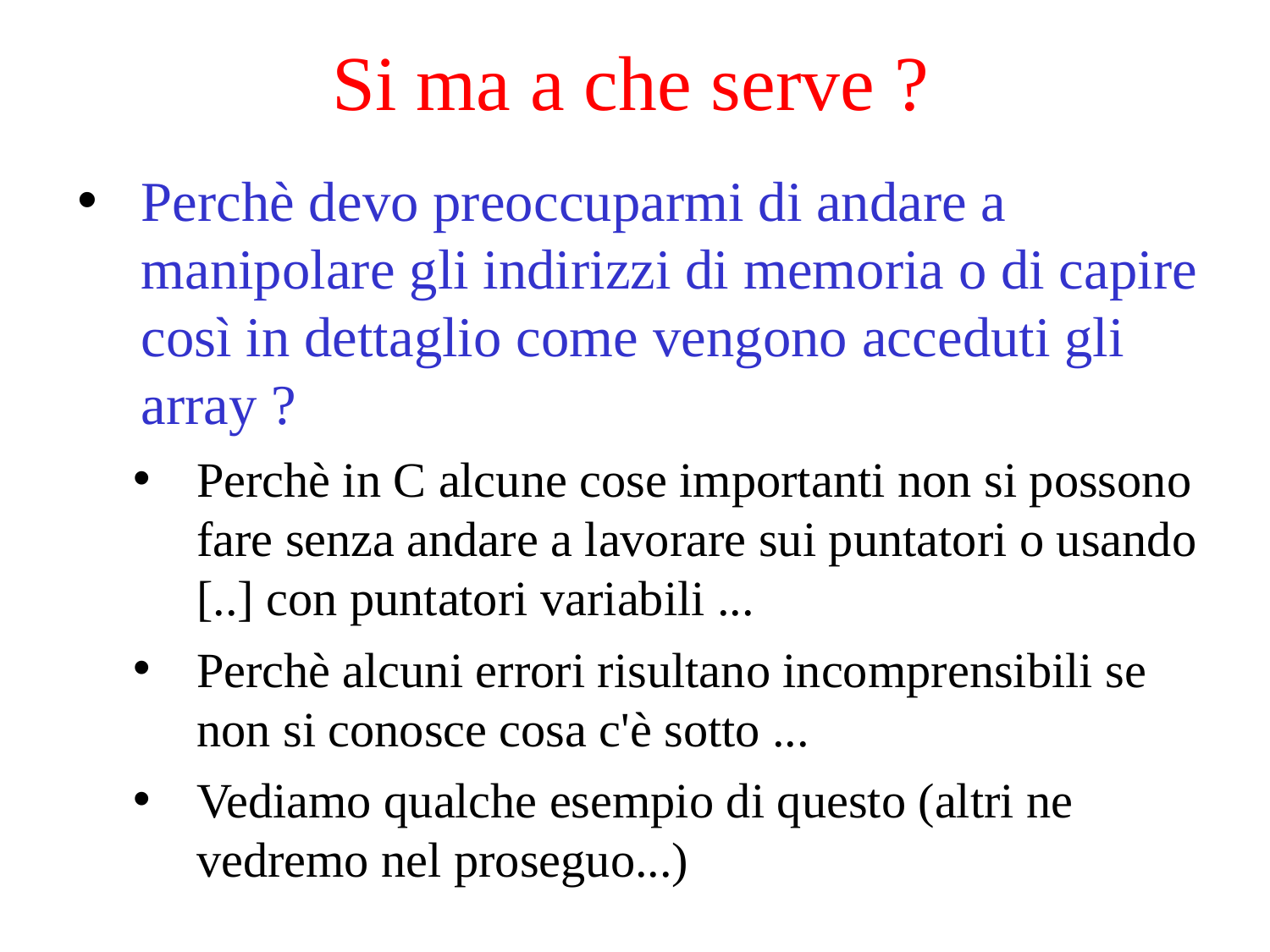

# Si ma a che serve ?
Perchè devo preoccuparmi di andare a manipolare gli indirizzi di memoria o di capire così in dettaglio come vengono acceduti gli array ?
Perchè in C alcune cose importanti non si possono fare senza andare a lavorare sui puntatori o usando [..] con puntatori variabili ...
Perchè alcuni errori risultano incomprensibili se non si conosce cosa c'è sotto ...
Vediamo qualche esempio di questo (altri ne vedremo nel proseguo...)